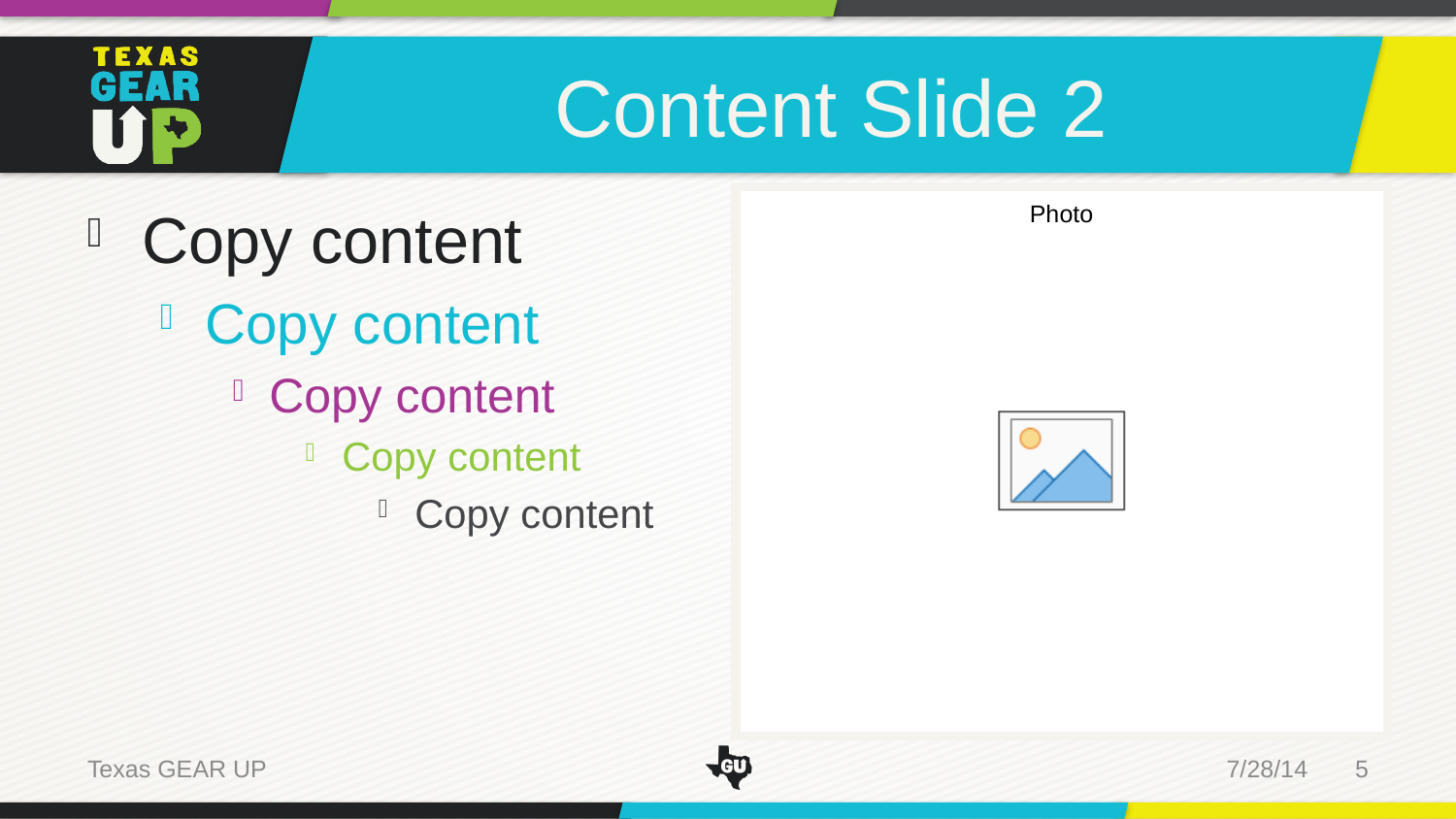

Content Slide 2
Copy content
Copy content
Copy content
Copy content
Copy content

7/28/14
5
Texas GEAR UP